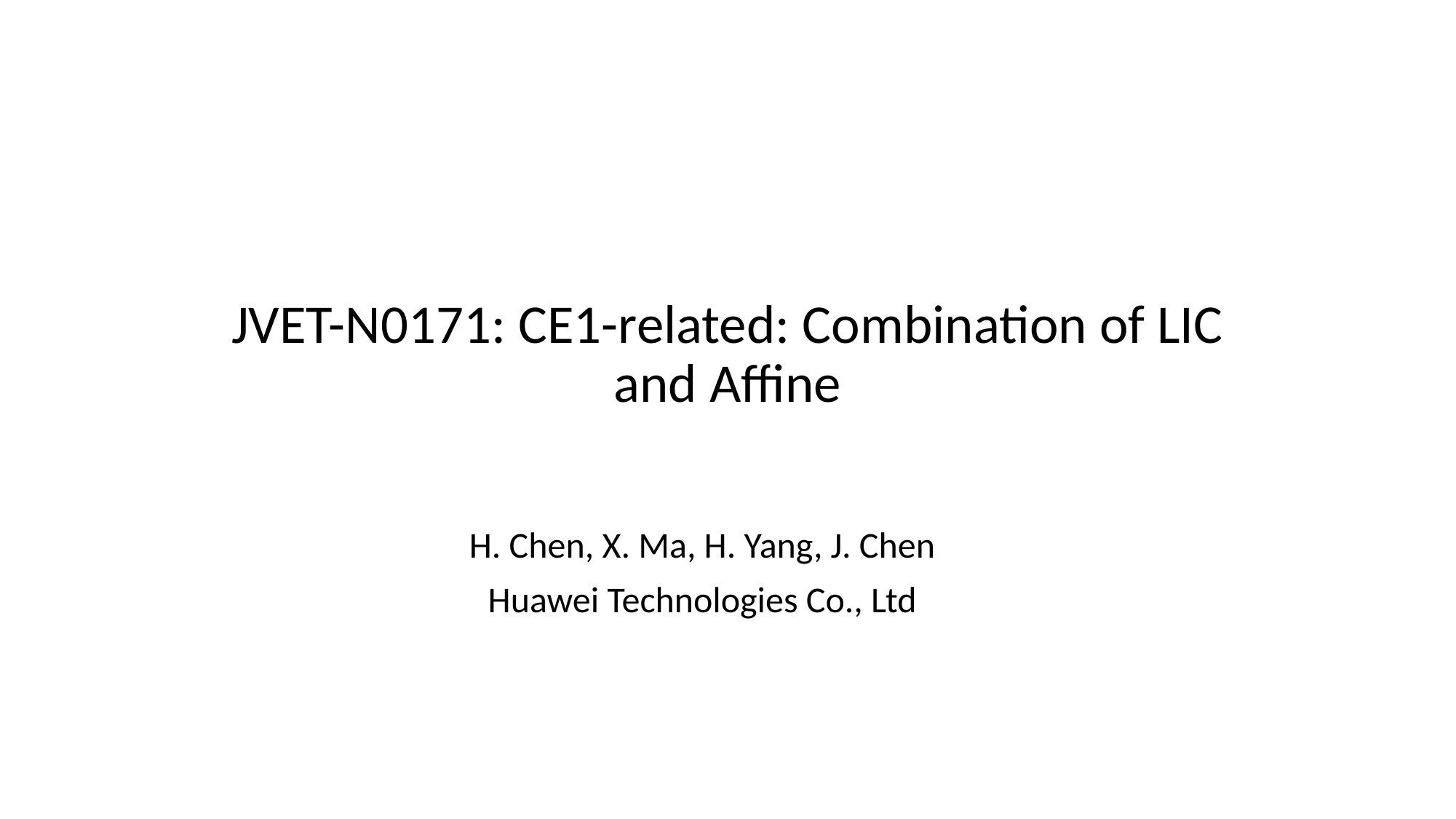

# JVET-N0171: CE1-related: Combination of LIC and Affine
H. Chen, X. Ma, H. Yang, J. Chen
Huawei Technologies Co., Ltd